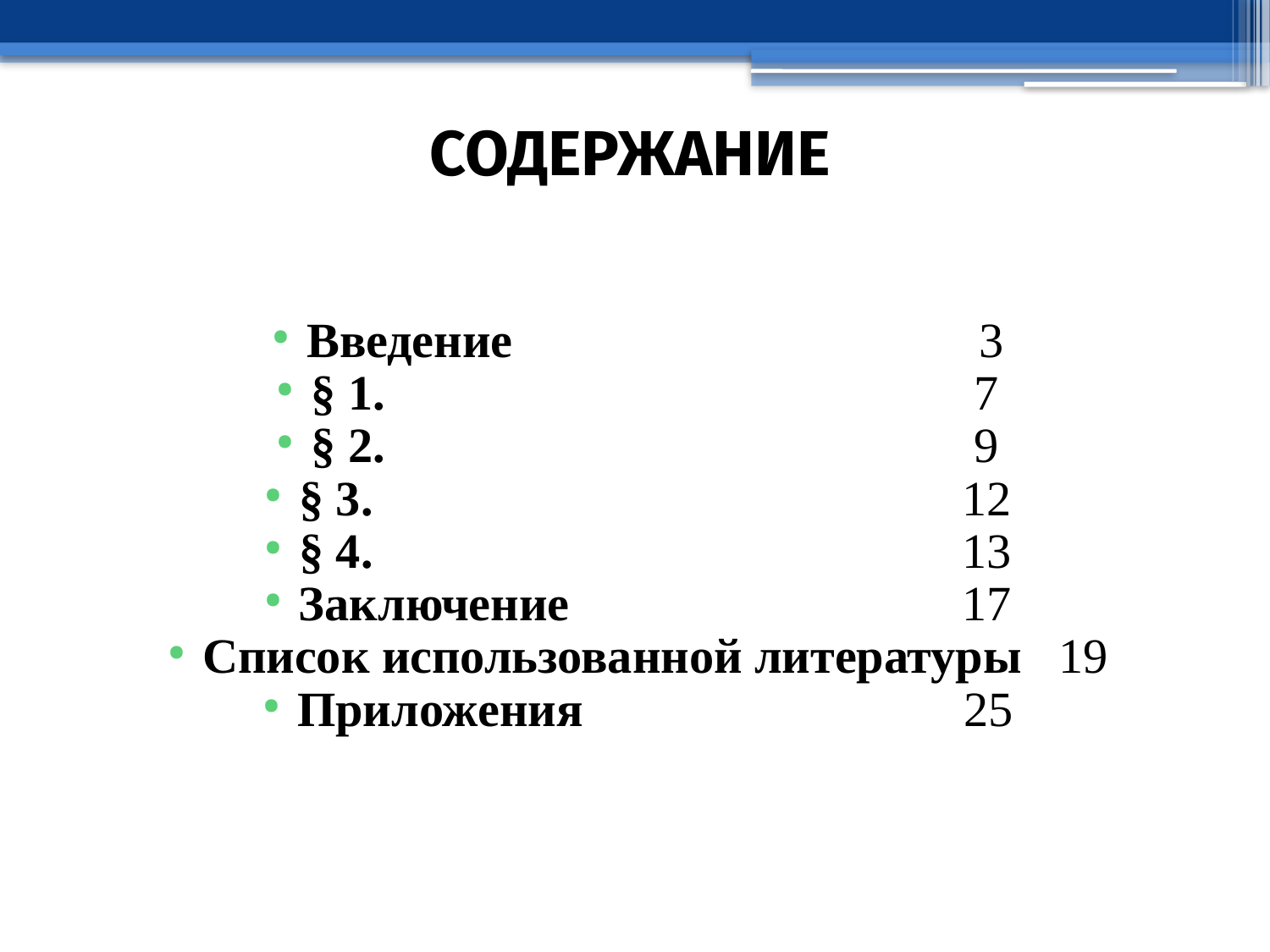

# СОДЕРЖАНИЕ

Введение                                      3
§ 1.                                                7
§ 2.                                                9
§ 3.                                                12
§ 4.                                                13
Заключение                                17
Список использованной литературы   19
Приложения                               25